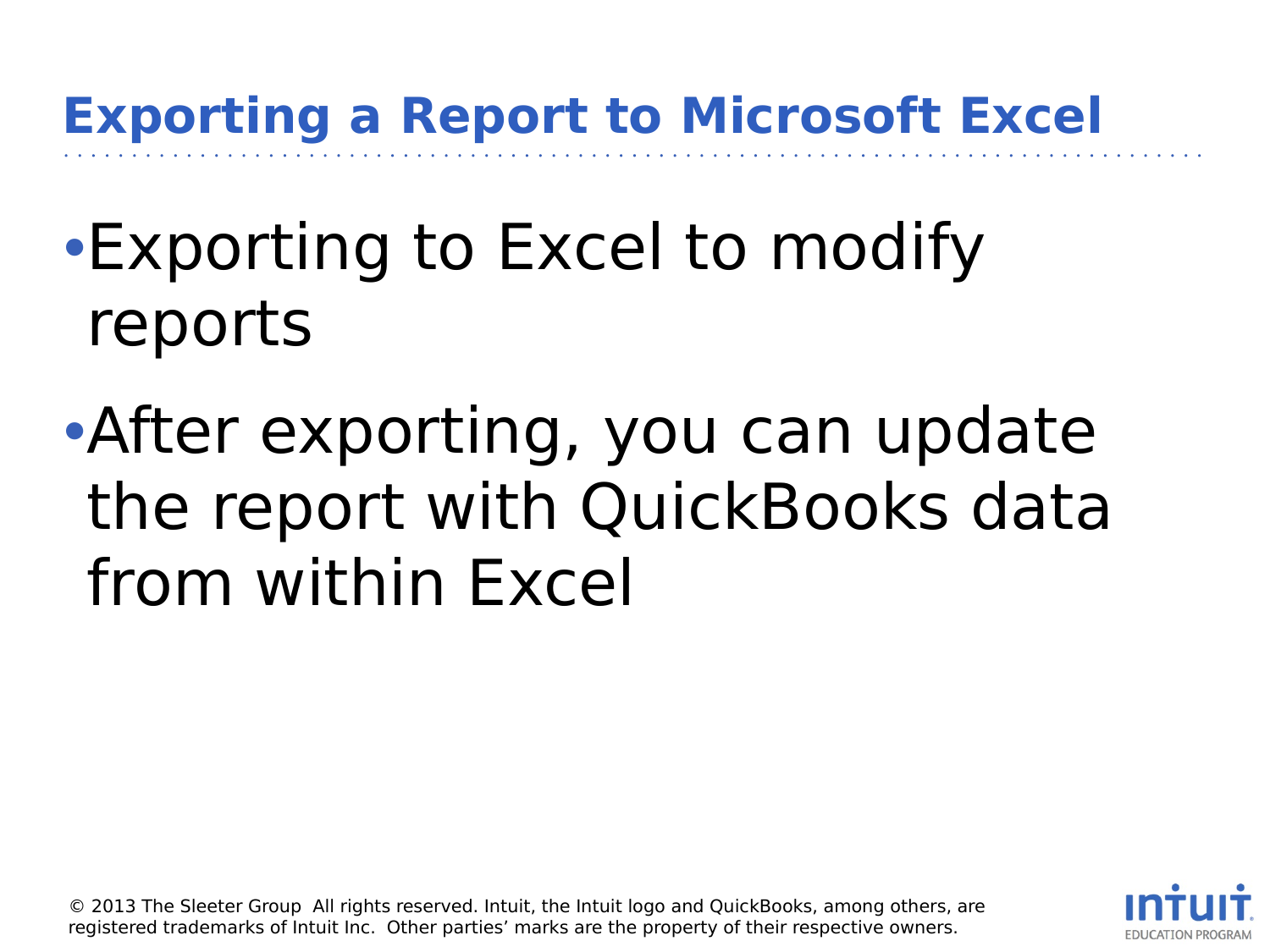

# Exporting a Report to Microsoft Excel
Exporting to Excel to modify reports
After exporting, you can update the report with QuickBooks data from within Excel